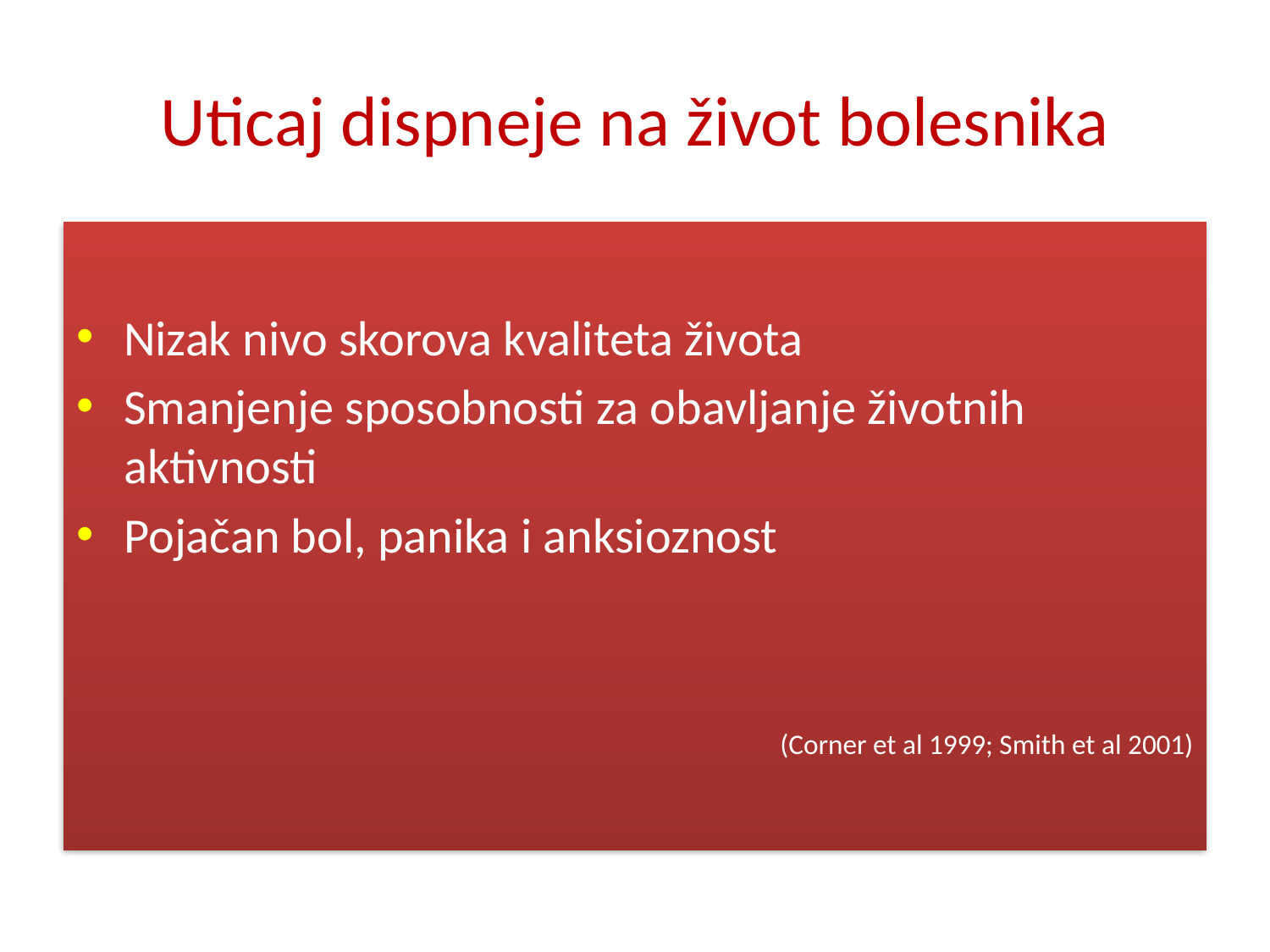

# Uticaj dispneje na život bolesnika

Nizak nivo skorova kvaliteta života
Smanjenje sposobnosti za obavljanje životnih aktivnosti
Pojačan bol, panika i anksioznost

(Corner et al 1999; Smith et al 2001)